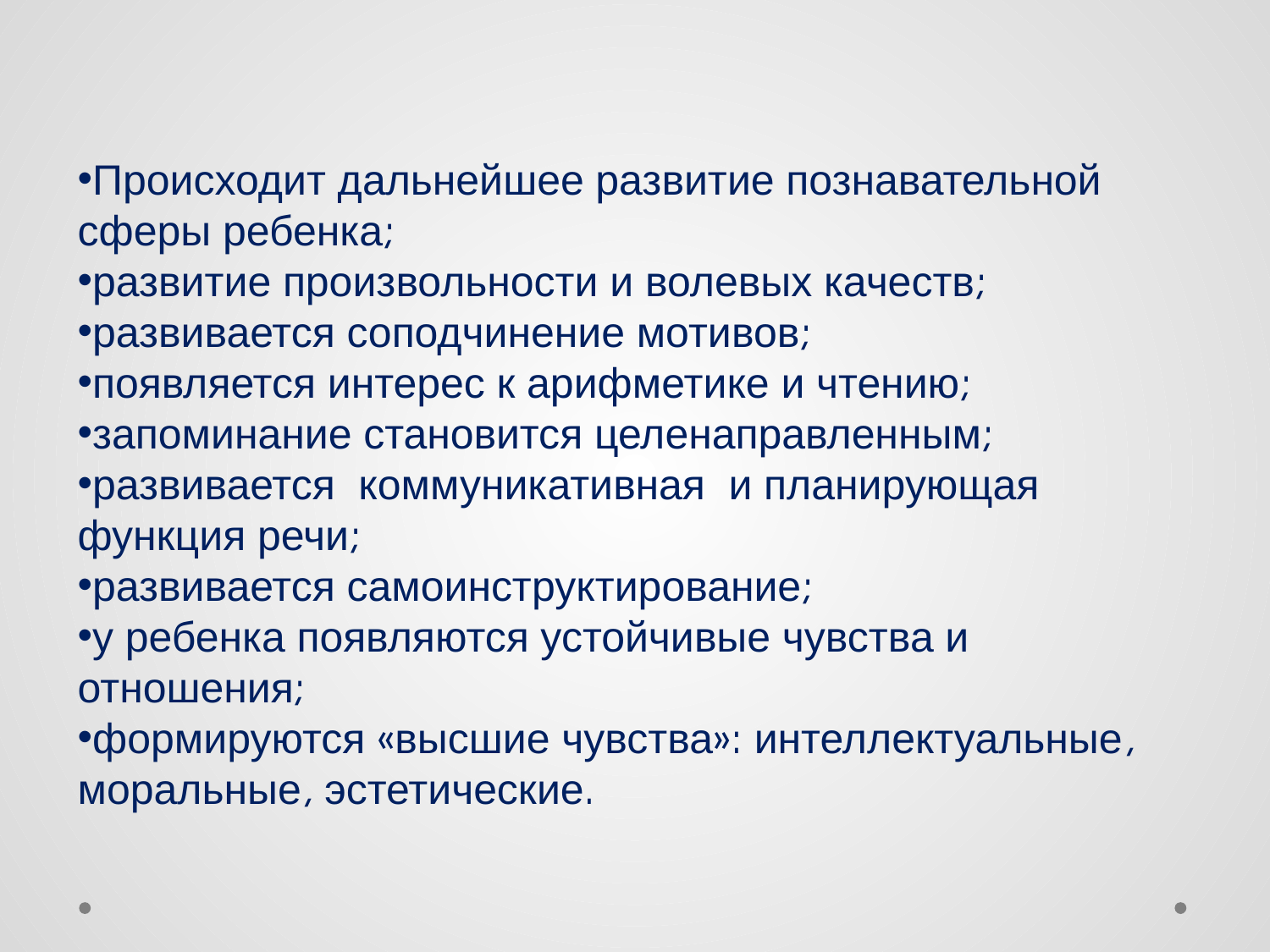

#
Происходит дальнейшее развитие познавательной сферы ребенка;
развитие произвольности и волевых качеств;
развивается соподчинение мотивов;
появляется интерес к арифметике и чтению;
запоминание становится целенаправленным;
развивается  коммуникативная  и планирующая функция речи;
развивается самоинструктирование;
у ребенка появляются устойчивые чувства и отношения;
формируются «высшие чувства»: интеллектуальные, моральные, эстетические.